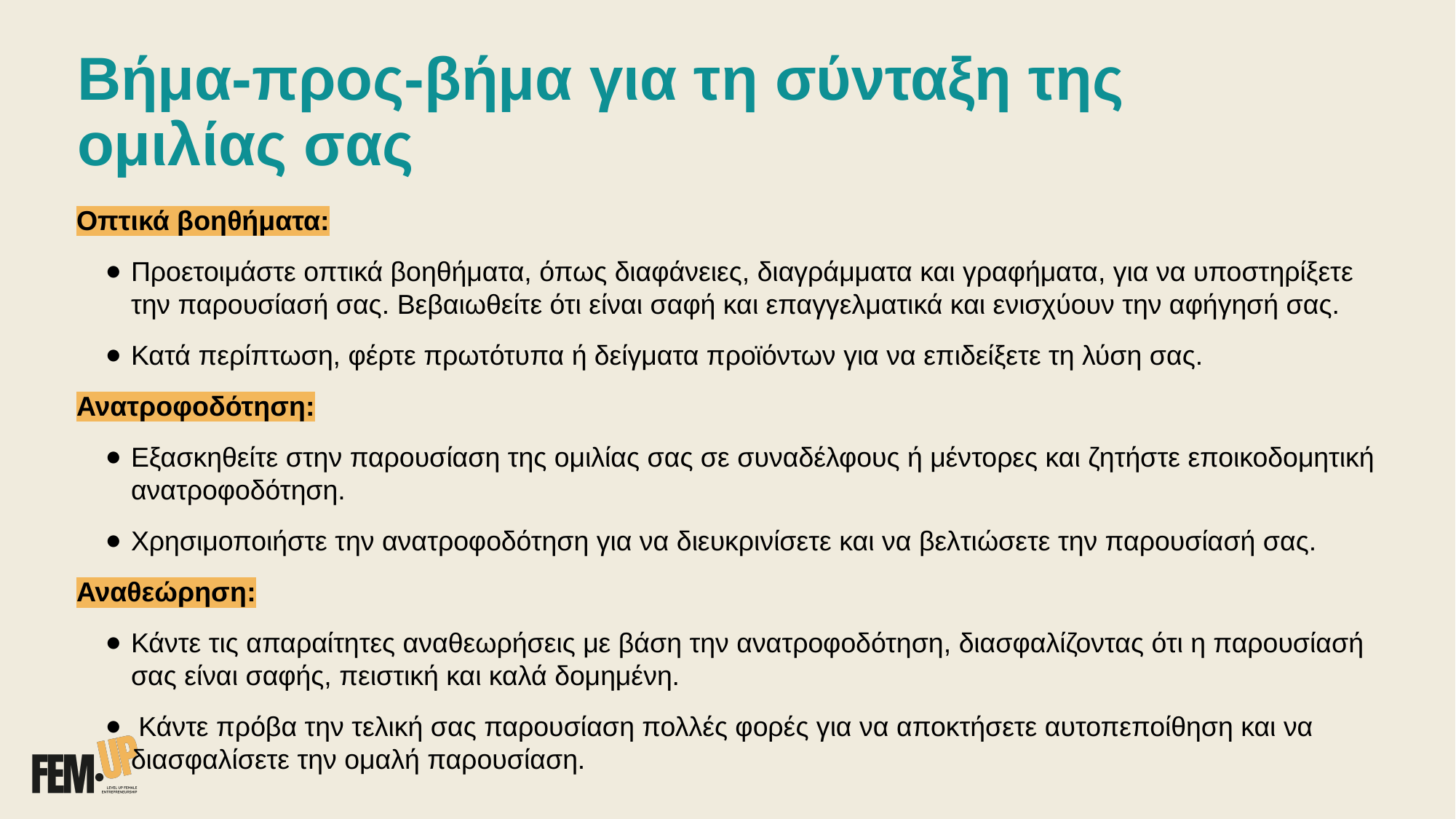

# Βήμα-προς-βήμα για τη σύνταξη της ομιλίας σας
Οπτικά βοηθήματα:
Προετοιμάστε οπτικά βοηθήματα, όπως διαφάνειες, διαγράμματα και γραφήματα, για να υποστηρίξετε την παρουσίασή σας. Βεβαιωθείτε ότι είναι σαφή και επαγγελματικά και ενισχύουν την αφήγησή σας.
Κατά περίπτωση, φέρτε πρωτότυπα ή δείγματα προϊόντων για να επιδείξετε τη λύση σας.
Ανατροφοδότηση:
Εξασκηθείτε στην παρουσίαση της ομιλίας σας σε συναδέλφους ή μέντορες και ζητήστε εποικοδομητική ανατροφοδότηση.
Χρησιμοποιήστε την ανατροφοδότηση για να διευκρινίσετε και να βελτιώσετε την παρουσίασή σας.
Αναθεώρηση:
Κάντε τις απαραίτητες αναθεωρήσεις με βάση την ανατροφοδότηση, διασφαλίζοντας ότι η παρουσίασή σας είναι σαφής, πειστική και καλά δομημένη.
 Κάντε πρόβα την τελική σας παρουσίαση πολλές φορές για να αποκτήσετε αυτοπεποίθηση και να διασφαλίσετε την ομαλή παρουσίαση.